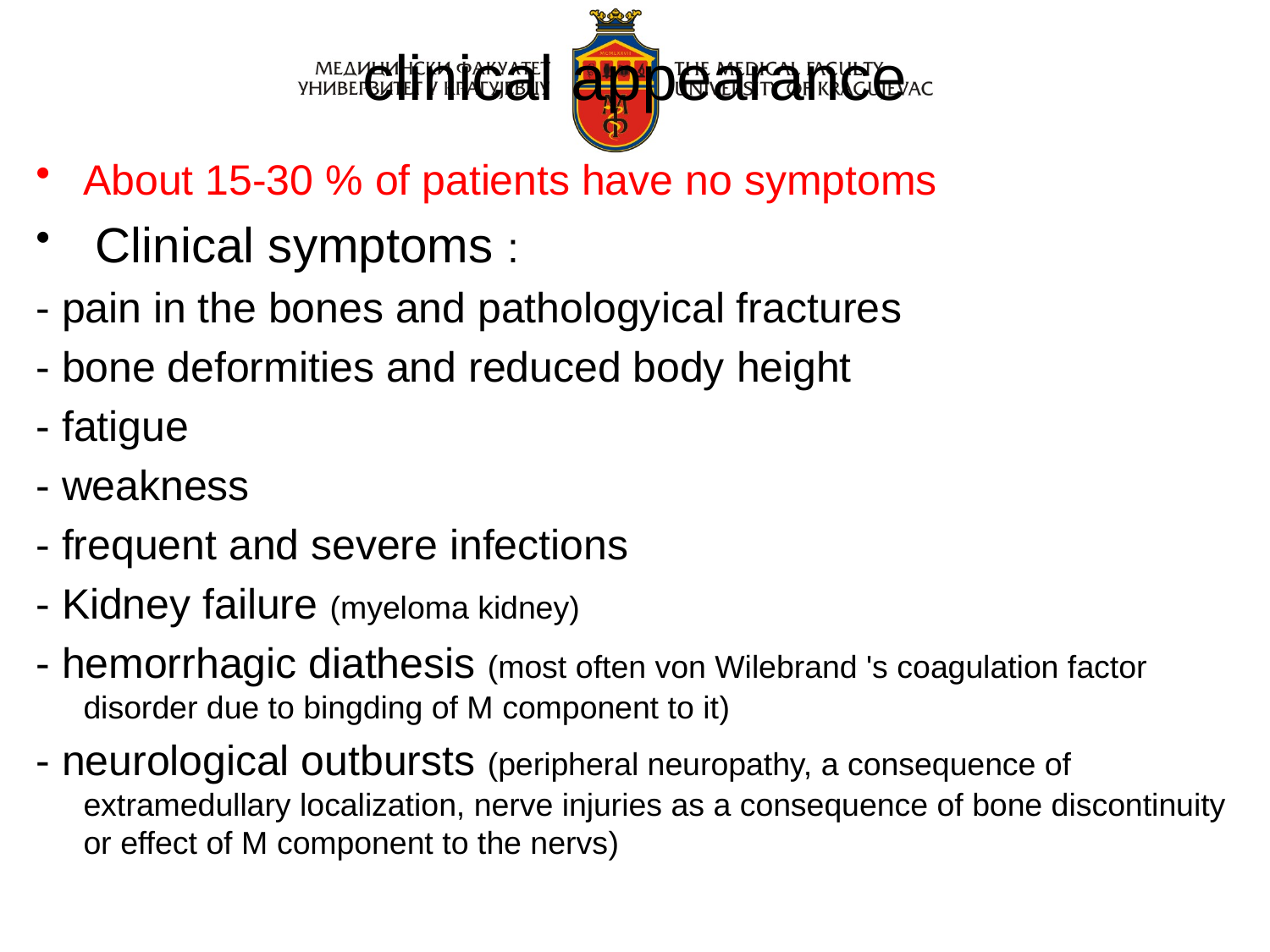

# clinical appearance
About 15-30 % of patients have no symptoms
 Clinical symptoms :
- pain in the bones and pathologyical fractures
- bone deformities and reduced body height
- fatigue
- weakness
- frequent and severe infections
- Kidney failure (myeloma kidney)
- hemorrhagic diathesis (most often von Wilebrand 's coagulation factor disorder due to bingding of M component to it)
- neurological outbursts (peripheral neuropathy, a consequence of extramedullary localization, nerve injuries as a consequence of bone discontinuity or effect of M component to the nervs)